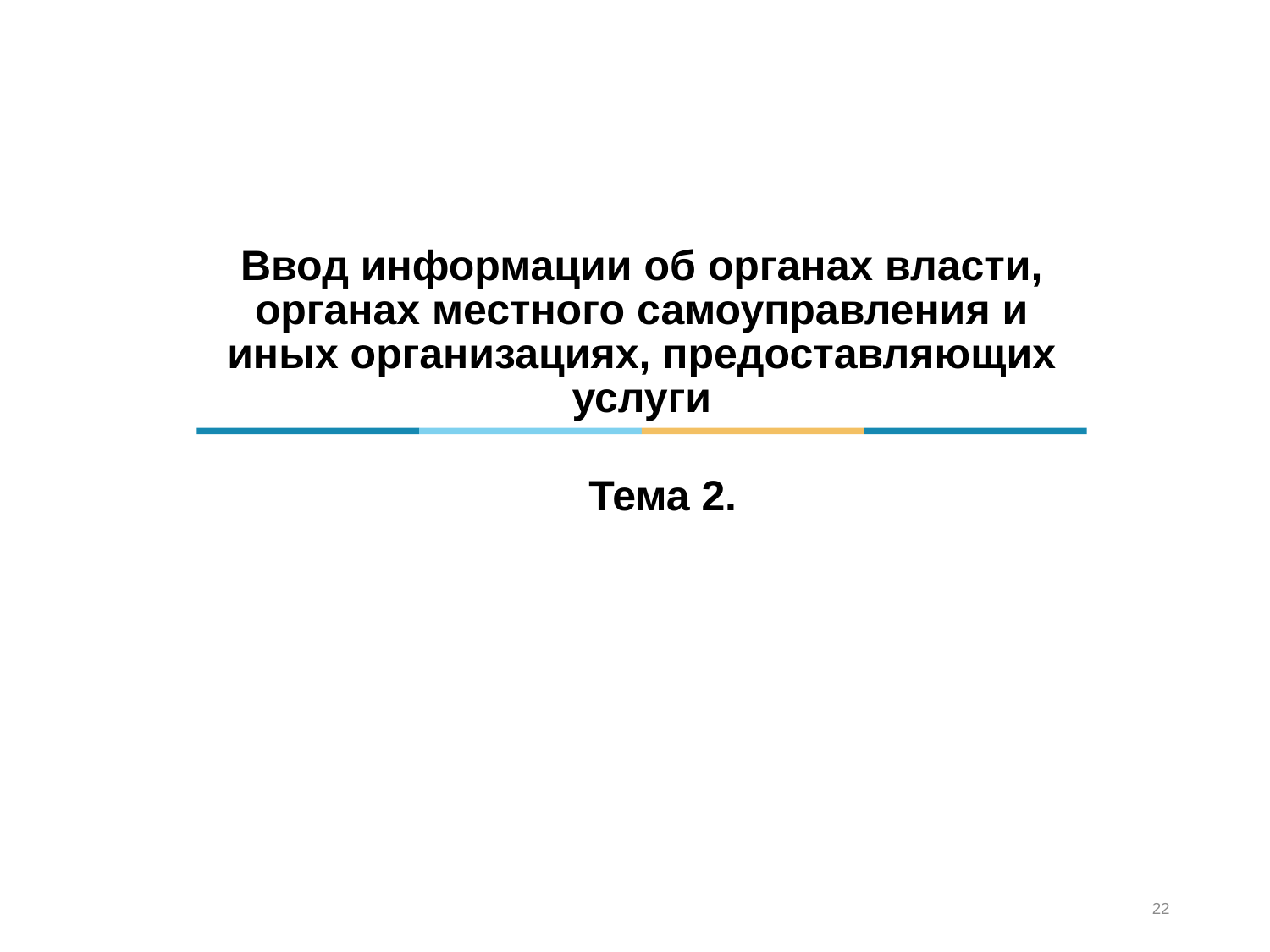

Ввод информации об органах власти, органах местного самоуправления и иных организациях, предоставляющих услуги
Тема 2.

22